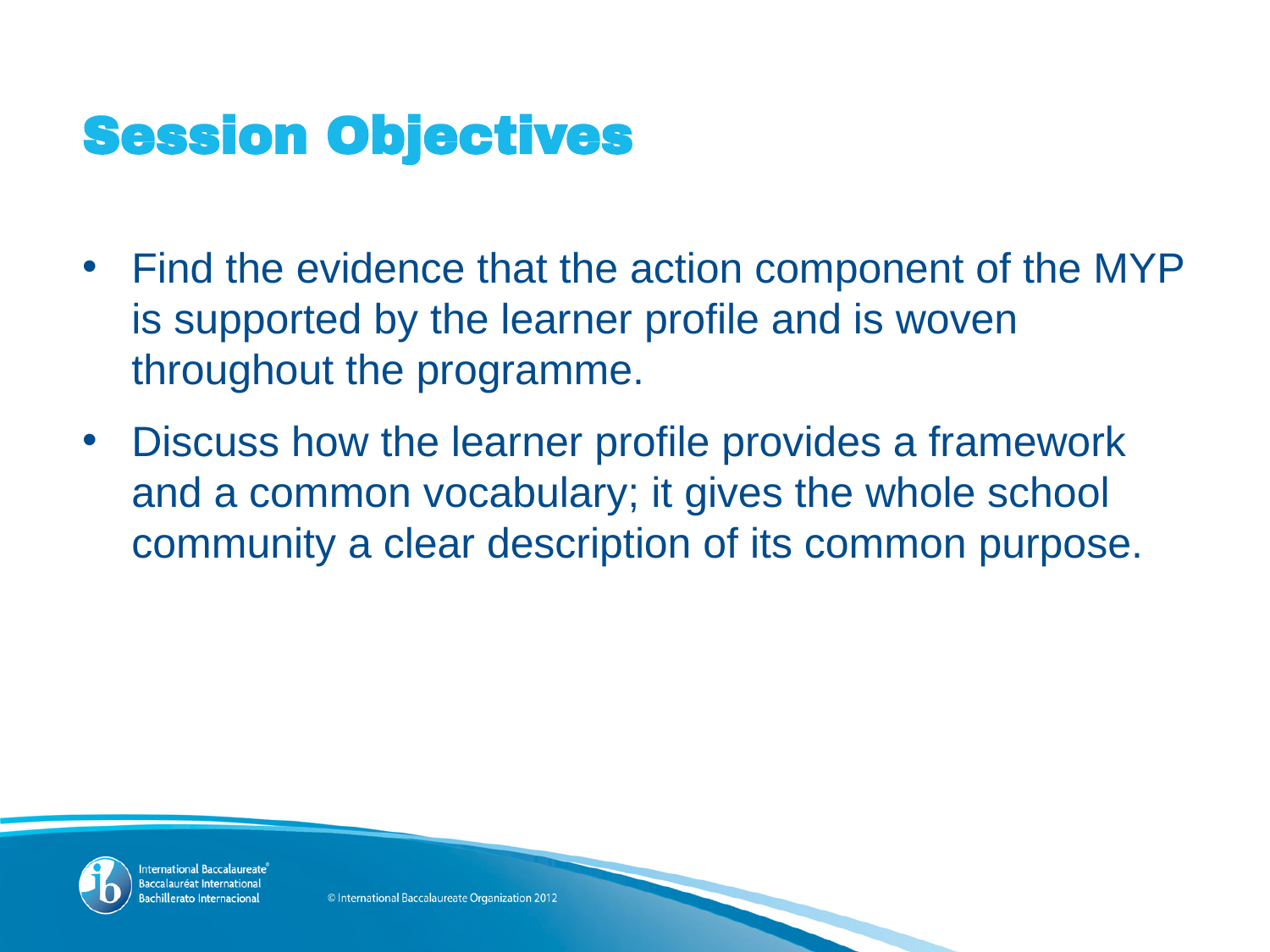

# Session Objectives
Find the evidence that the action component of the MYP is supported by the learner profile and is woven throughout the programme.
Discuss how the learner profile provides a framework and a common vocabulary; it gives the whole school community a clear description of its common purpose.